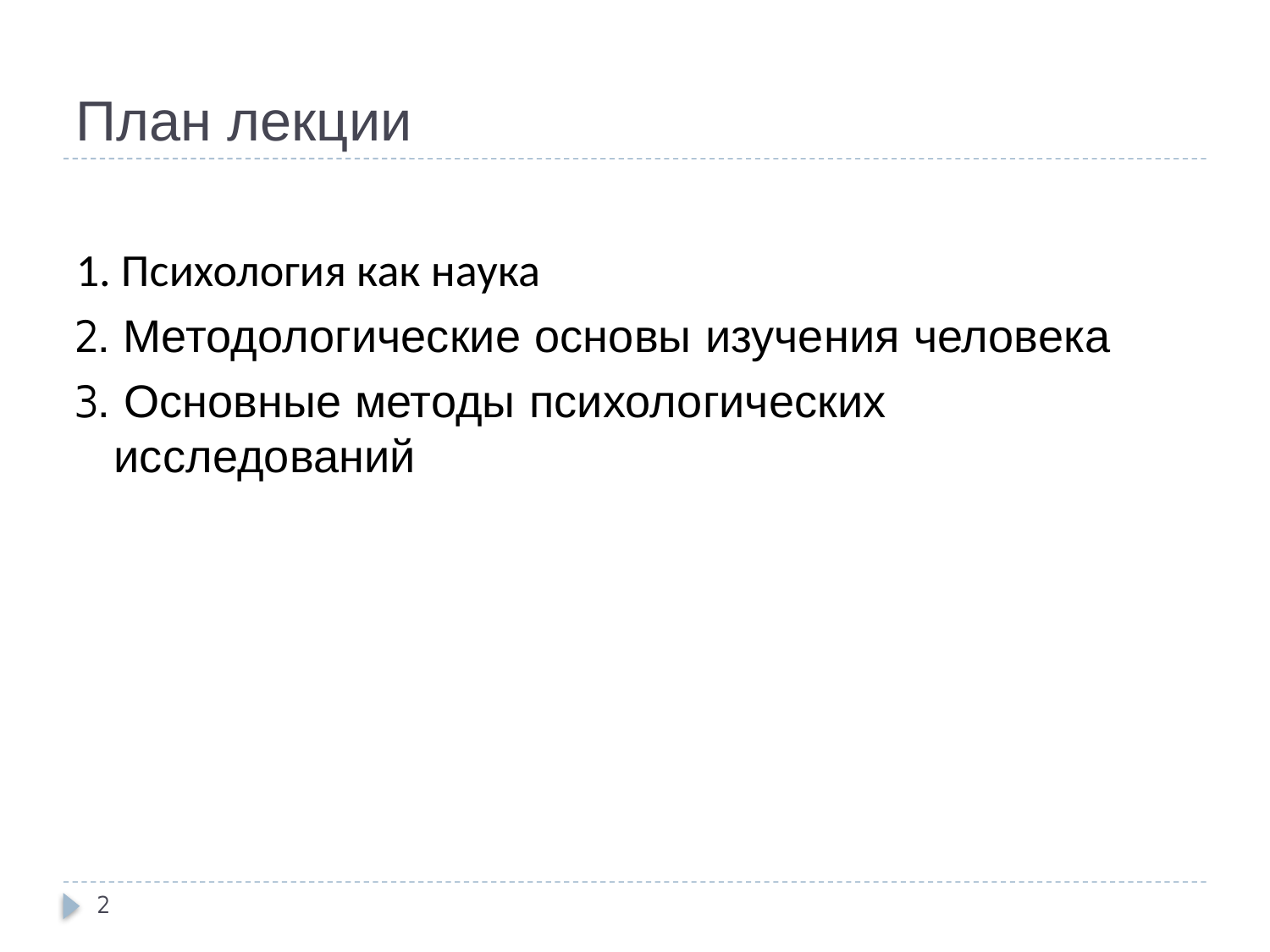

# План лекции

1. Психология как наука
2. Методологические основы изучения человека
3. Основные методы психологических исследований

2